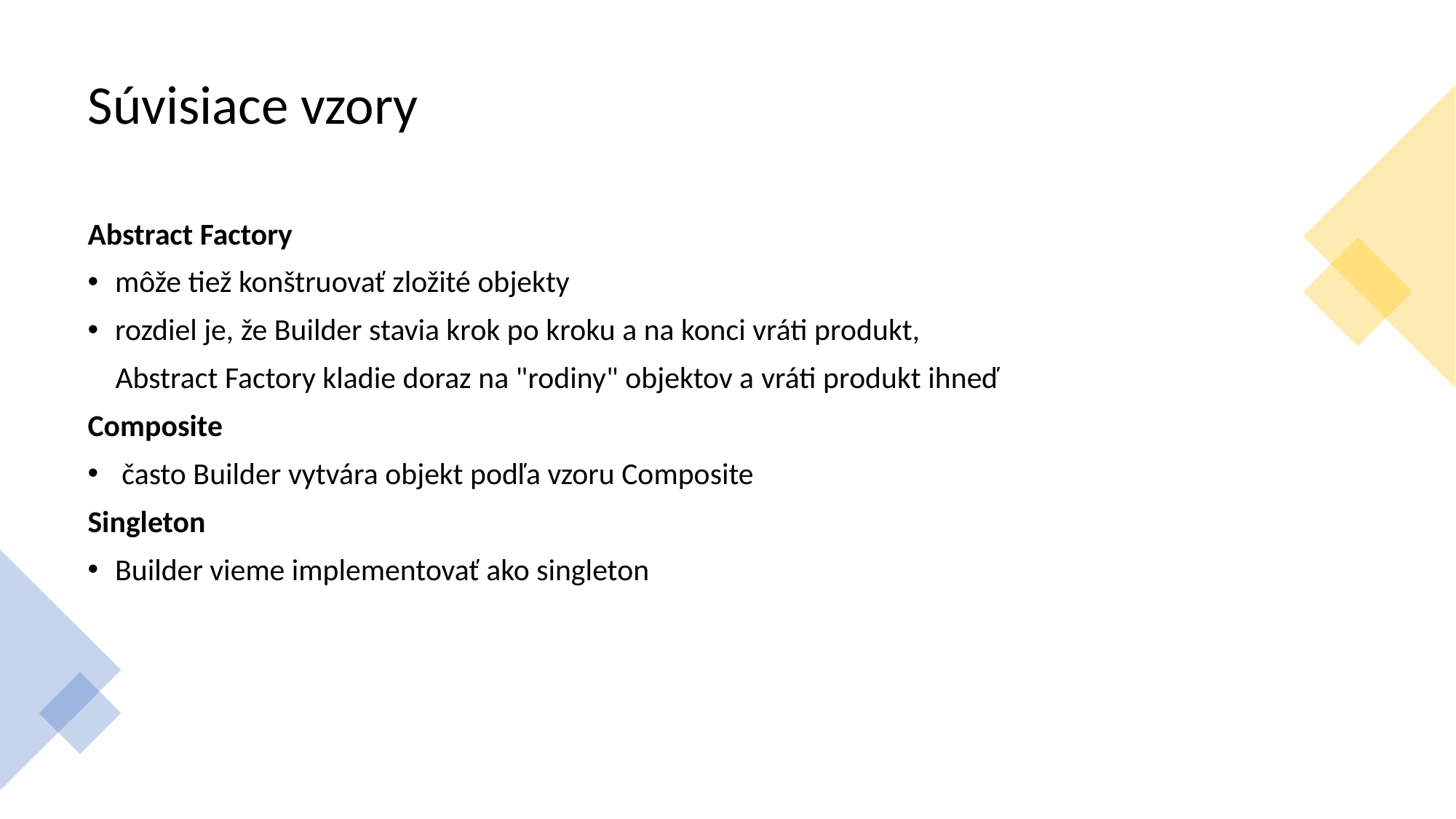

# Súvisiace vzory

Abstract Factory
môže tiež konštruovať zložité objekty
rozdiel je, že Builder stavia krok po kroku a na konci vráti produkt,
    Abstract Factory kladie doraz na "rodiny" objektov a vráti produkt ihneď
Composite
 často Builder vytvára objekt podľa vzoru Composite
Singleton
Builder vieme implementovať ako singleton